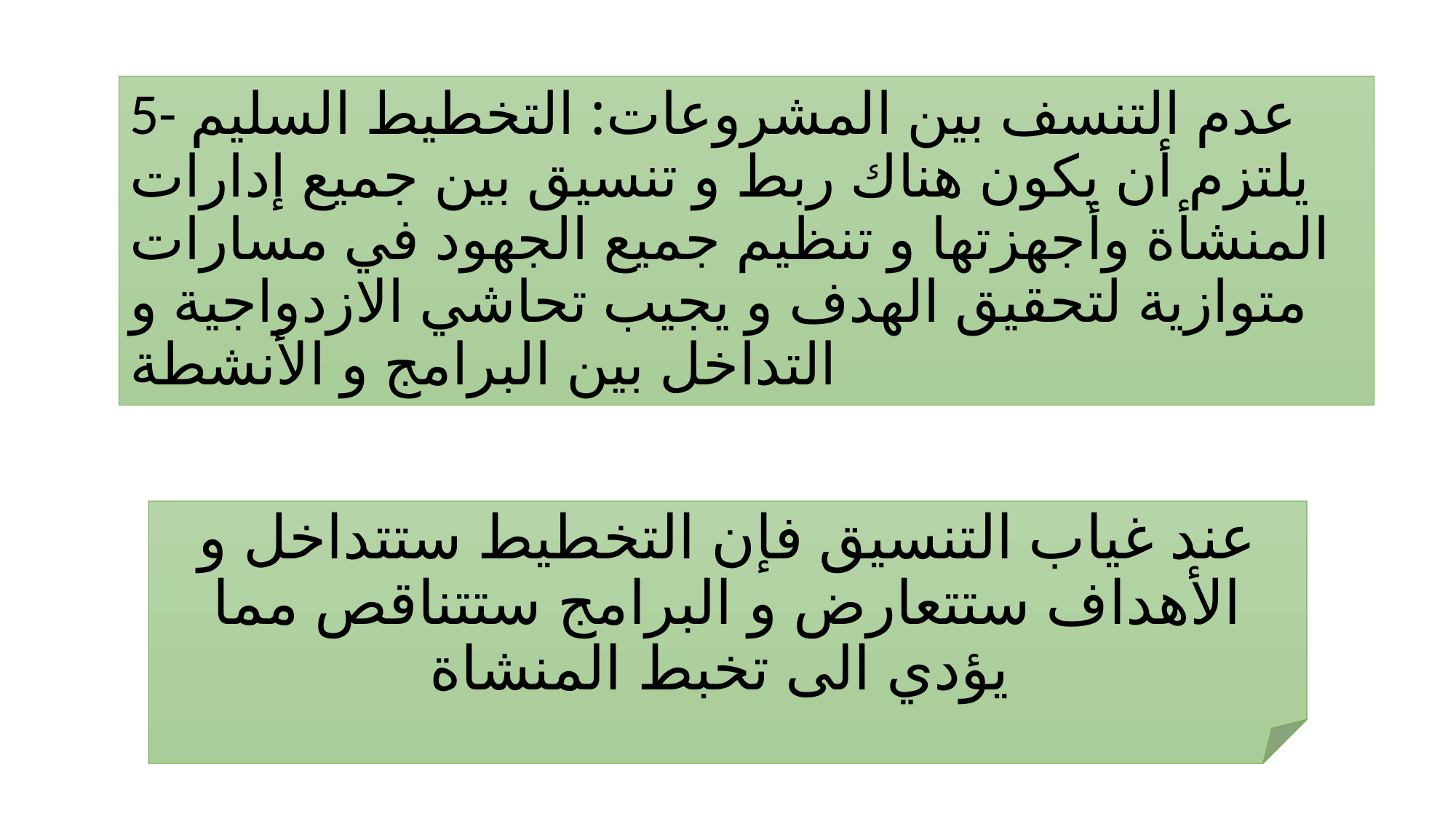

# 5- عدم التنسف بين المشروعات: التخطيط السليم يلتزم أن يكون هناك ربط و تنسيق بين جميع إدارات المنشأة وأجهزتها و تنظيم جميع الجهود في مسارات متوازية لتحقيق الهدف و يجيب تحاشي الازدواجية و التداخل بين البرامج و الأنشطة
عند غياب التنسيق فإن التخطيط ستتداخل و الأهداف ستتعارض و البرامج ستتناقص مما يؤدي الى تخبط المنشاة